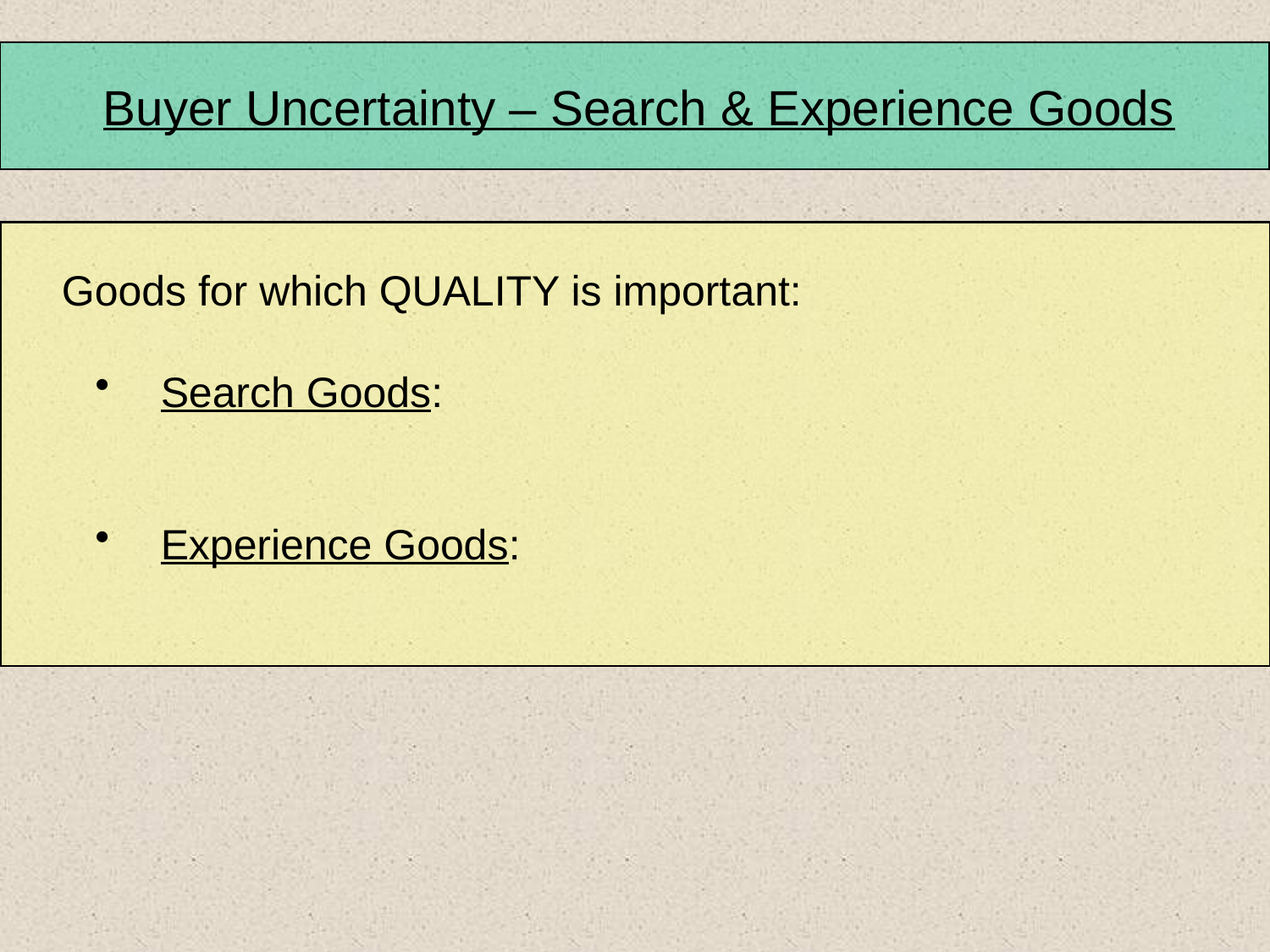

Buyer Uncertainty – Search & Experience Goods

Goods for which QUALITY is important:

   Search Goods:

   Experience Goods: